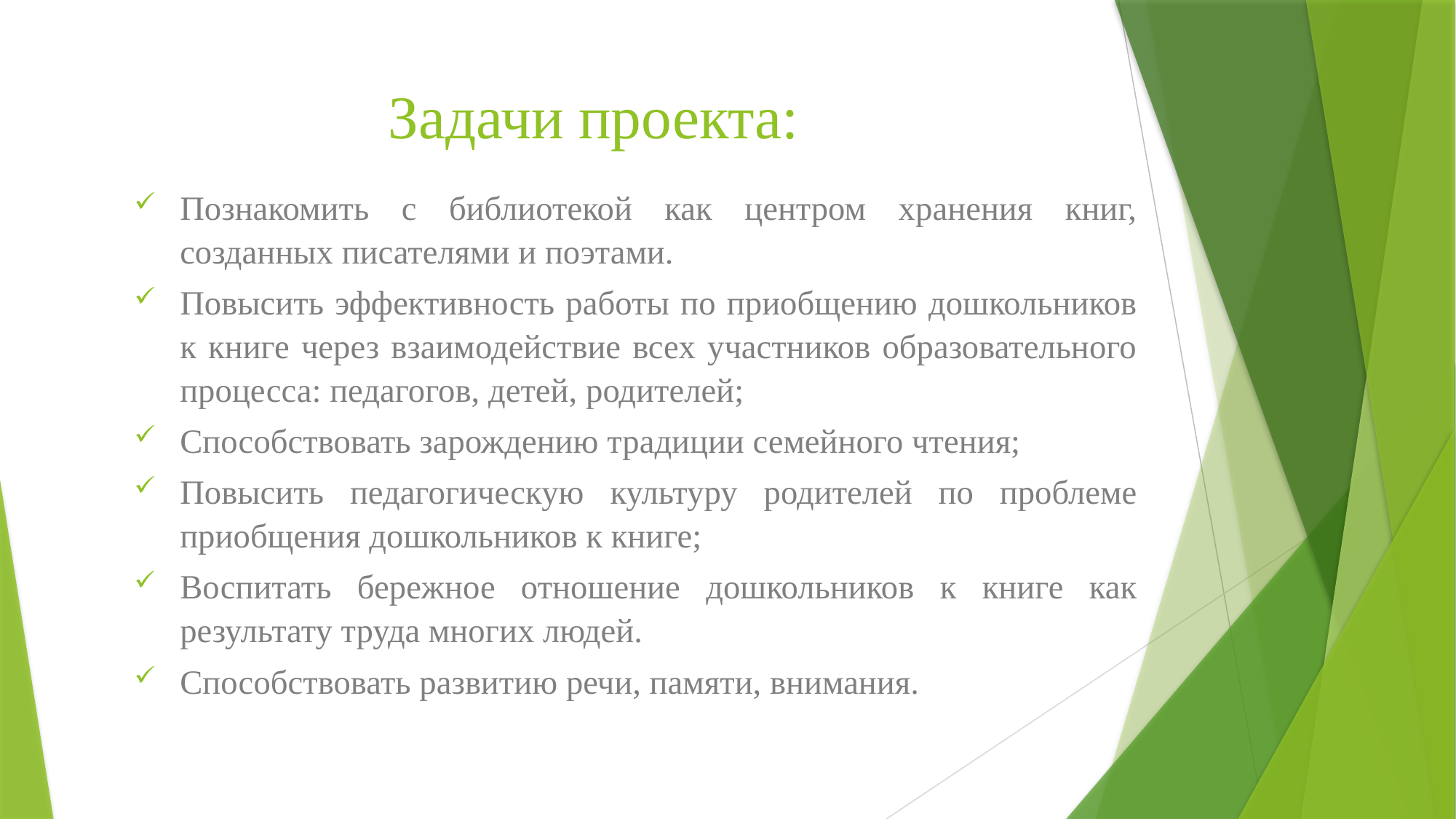

# Задачи проекта:
Познакомить с библиотекой как центром хранения книг, созданных писателями и поэтами.
Повысить эффективность работы по приобщению дошкольников к книге через взаимодействие всех участников образовательного процесса: педагогов, детей, родителей;
Способствовать зарождению традиции семейного чтения;
Повысить педагогическую культуру родителей по проблеме приобщения дошкольников к книге;
Воспитать бережное отношение дошкольников к книге как результату труда многих людей.
Способствовать развитию речи, памяти, внимания.